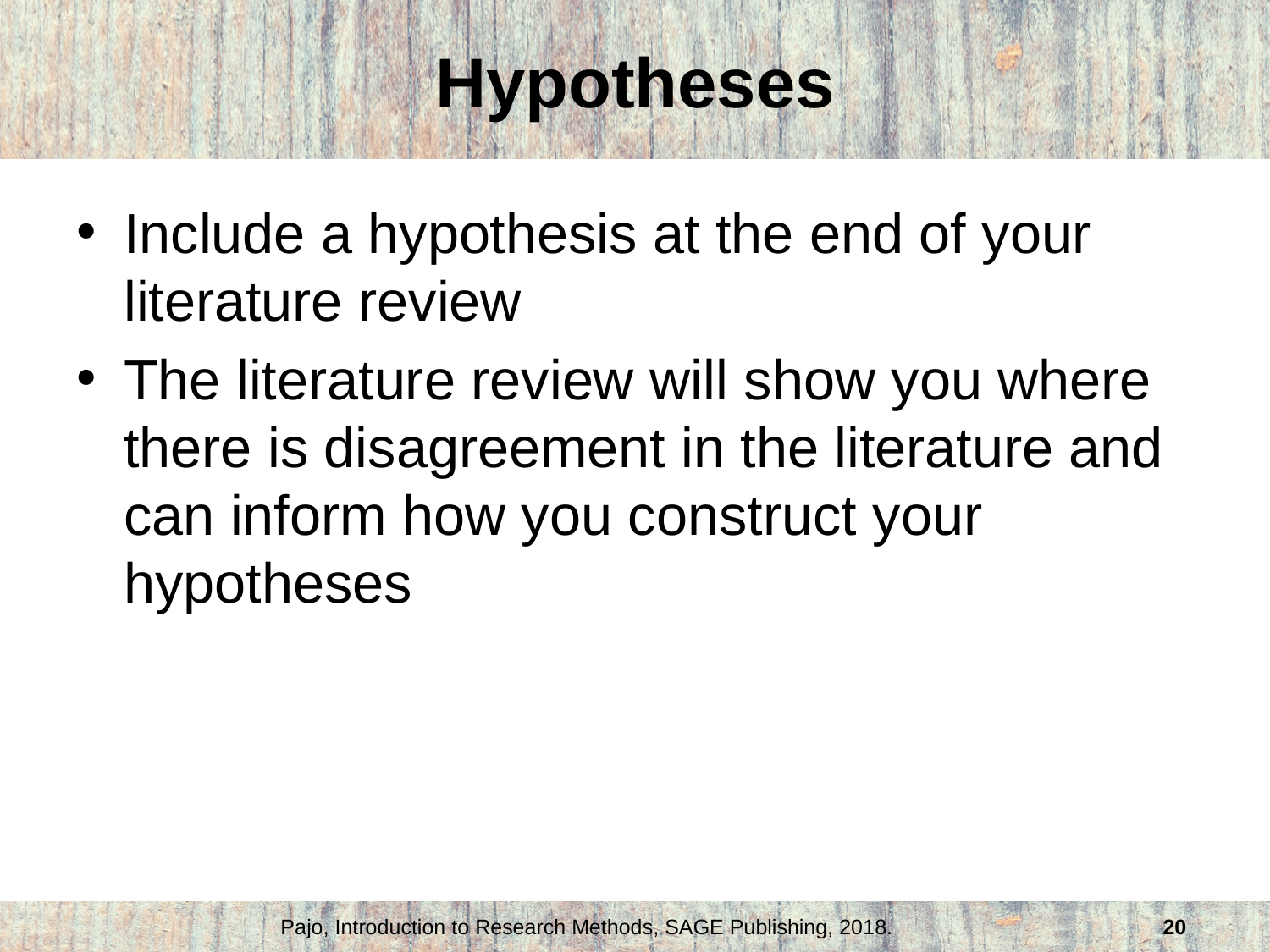

# Hypotheses
Include a hypothesis at the end of your literature review
The literature review will show you where there is disagreement in the literature and can inform how you construct your hypotheses
Pajo, Introduction to Research Methods, SAGE Publishing, 2018.
20